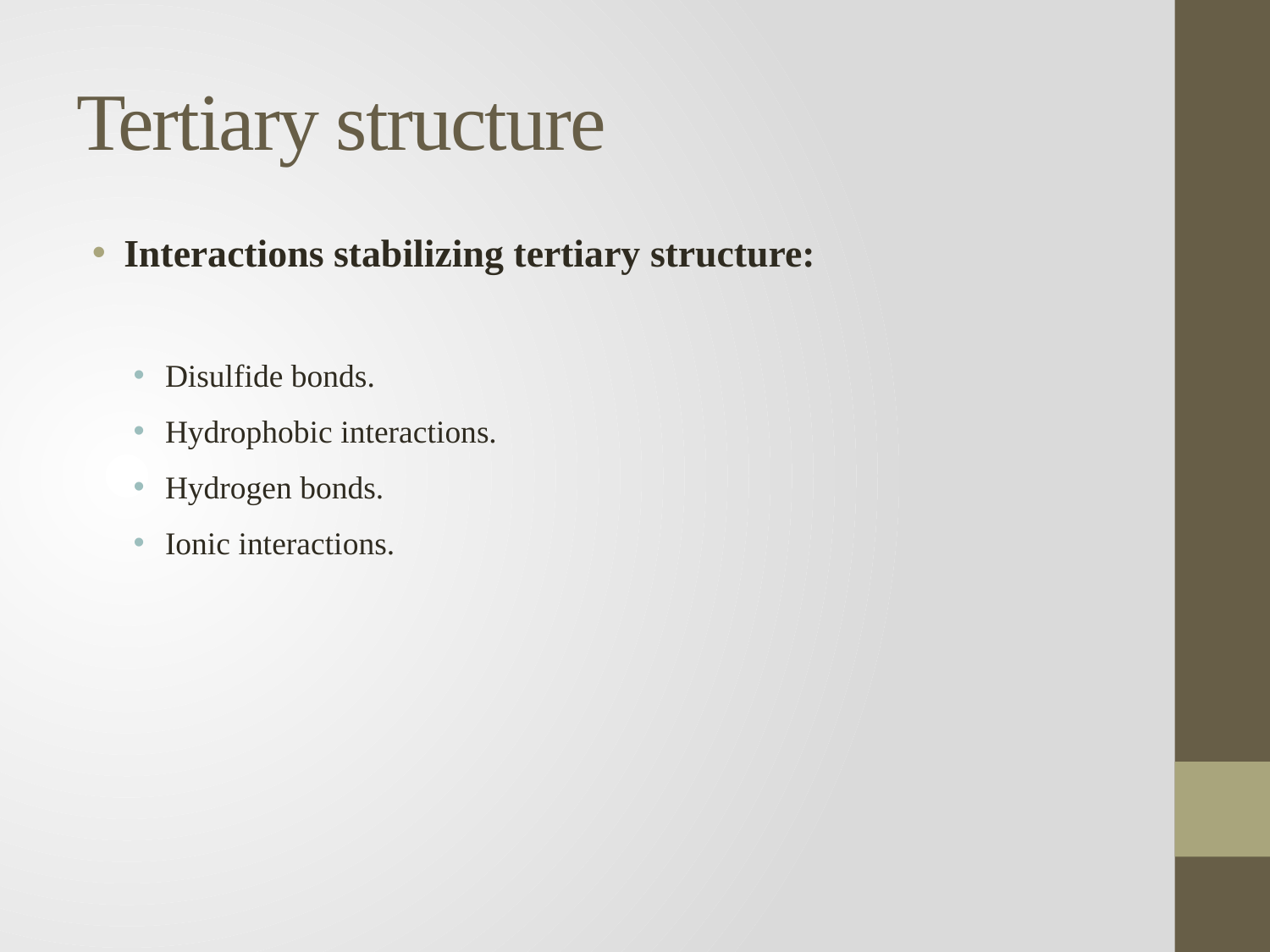

# Tertiary structure
Interactions stabilizing tertiary structure:

Disulfide bonds.
Hydrophobic interactions.
Hydrogen bonds.
Ionic interactions.